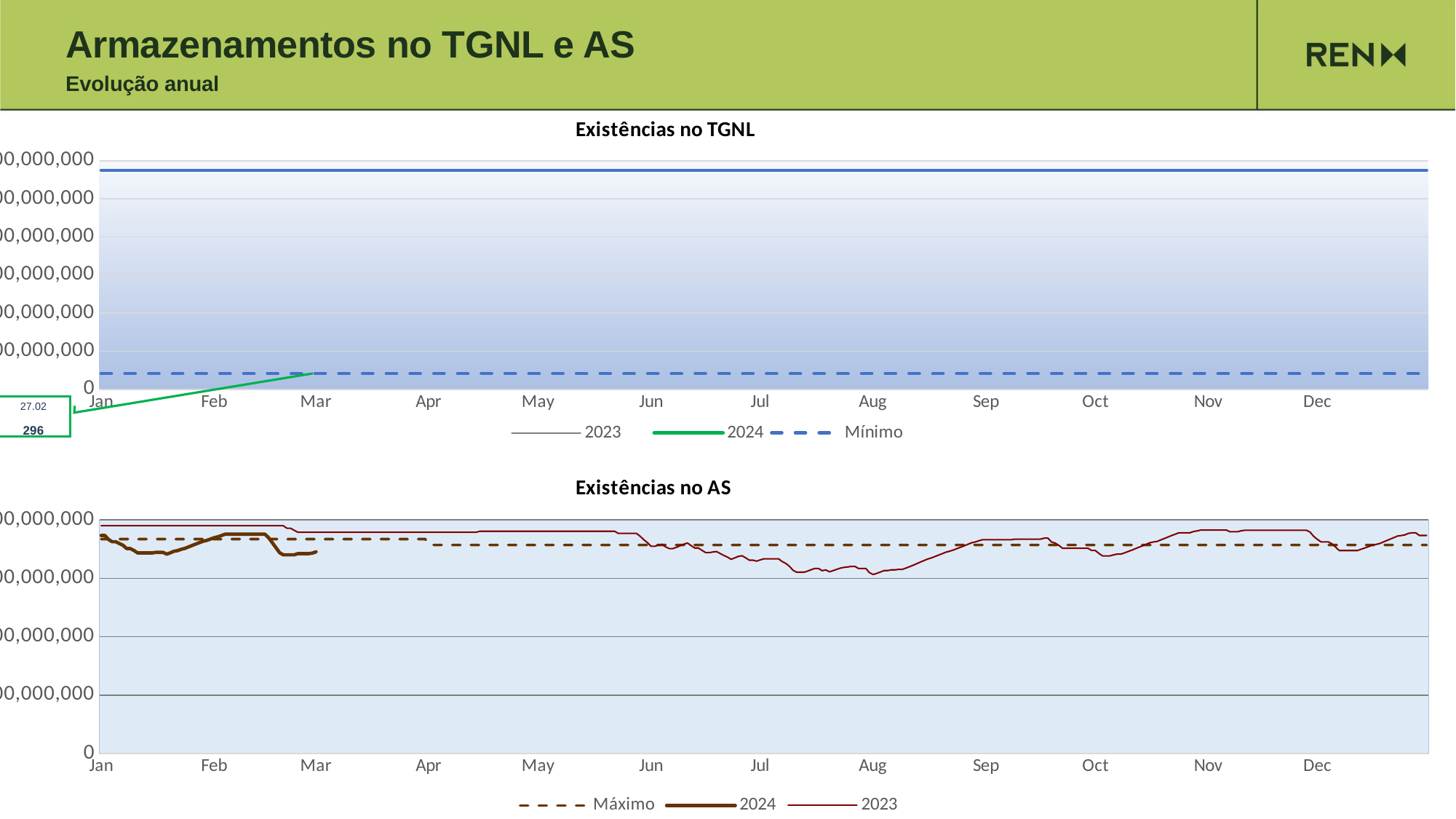

Armazenamentos no TGNL e AS
Evolução anual

[unsupported chart]

27.02
296

[unsupported chart]